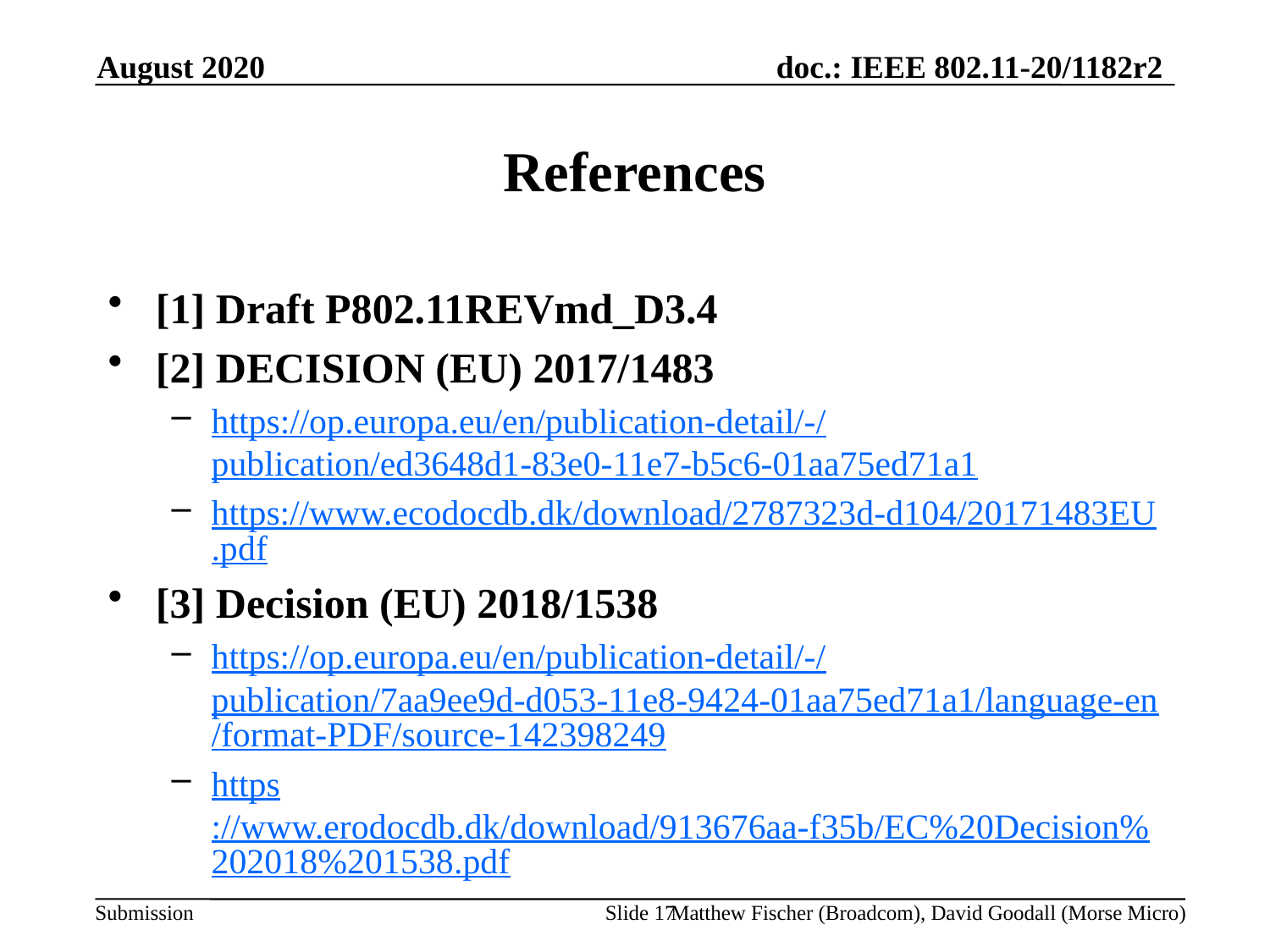

August 2020
# References
[1] Draft P802.11REVmd_D3.4
[2] DECISION (EU) 2017/1483
https://op.europa.eu/en/publication-detail/-/publication/ed3648d1-83e0-11e7-b5c6-01aa75ed71a1
https://www.ecodocdb.dk/download/2787323d-d104/20171483EU.pdf
[3] Decision (EU) 2018/1538
https://op.europa.eu/en/publication-detail/-/publication/7aa9ee9d-d053-11e8-9424-01aa75ed71a1/language-en/format-PDF/source-142398249
https://www.erodocdb.dk/download/913676aa-f35b/EC%20Decision%202018%201538.pdf

Slide 17
Matthew Fischer (Broadcom), David Goodall (Morse Micro)